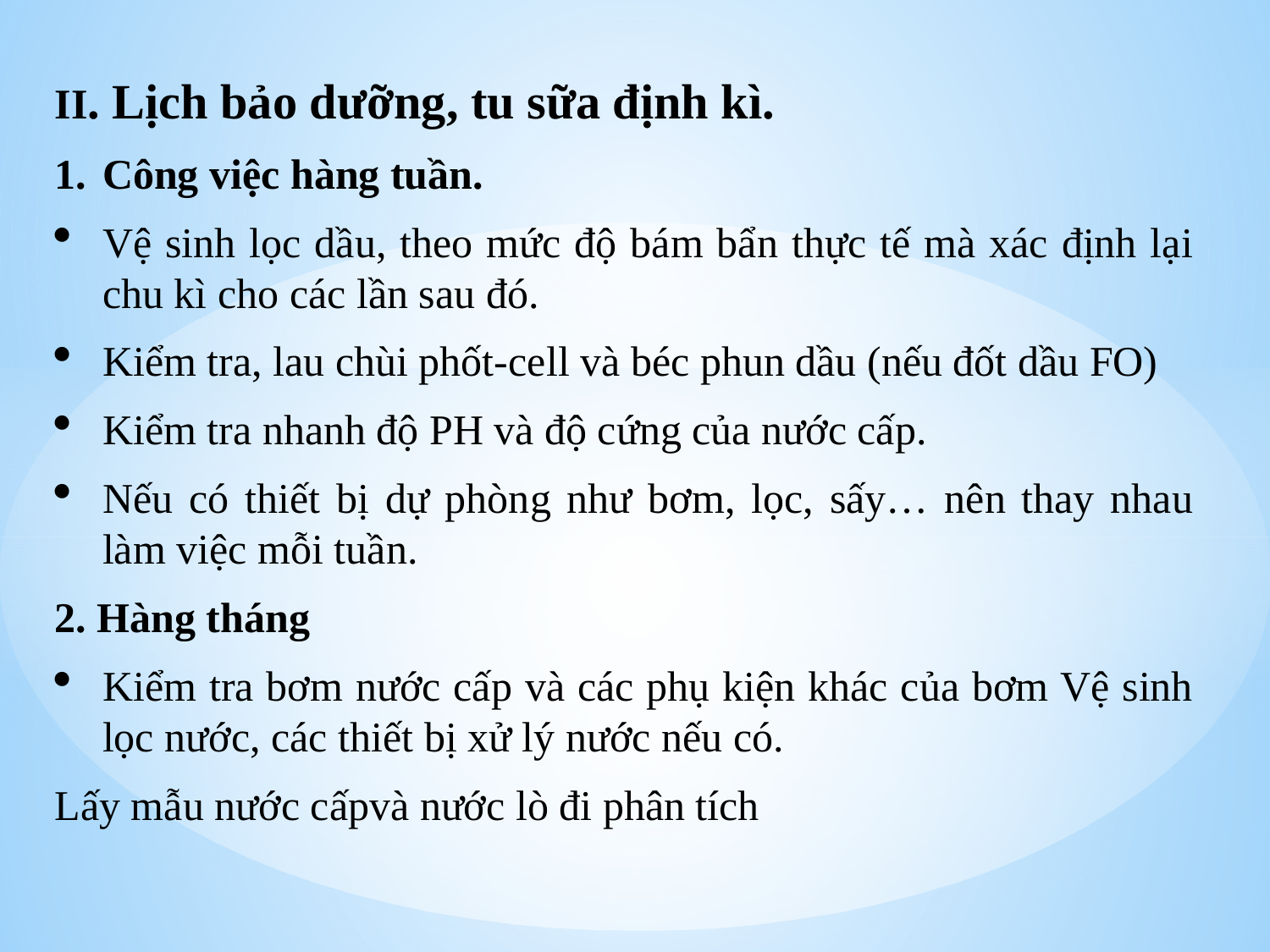

II. Lịch bảo dưỡng, tu sữa định kì.
Công việc hàng tuần.
Vệ sinh lọc dầu, theo mức độ bám bẩn thực tế mà xác định lại chu kì cho các lần sau đó.
Kiểm tra, lau chùi phốt-cell và béc phun dầu (nếu đốt dầu FO)
Kiểm tra nhanh độ PH và độ cứng của nước cấp.
Nếu có thiết bị dự phòng như bơm, lọc, sấy… nên thay nhau làm việc mỗi tuần.
2. Hàng tháng
Kiểm tra bơm nước cấp và các phụ kiện khác của bơm Vệ sinh lọc nước, các thiết bị xử lý nước nếu có.
Lấy mẫu nước cấpvà nước lò đi phân tích